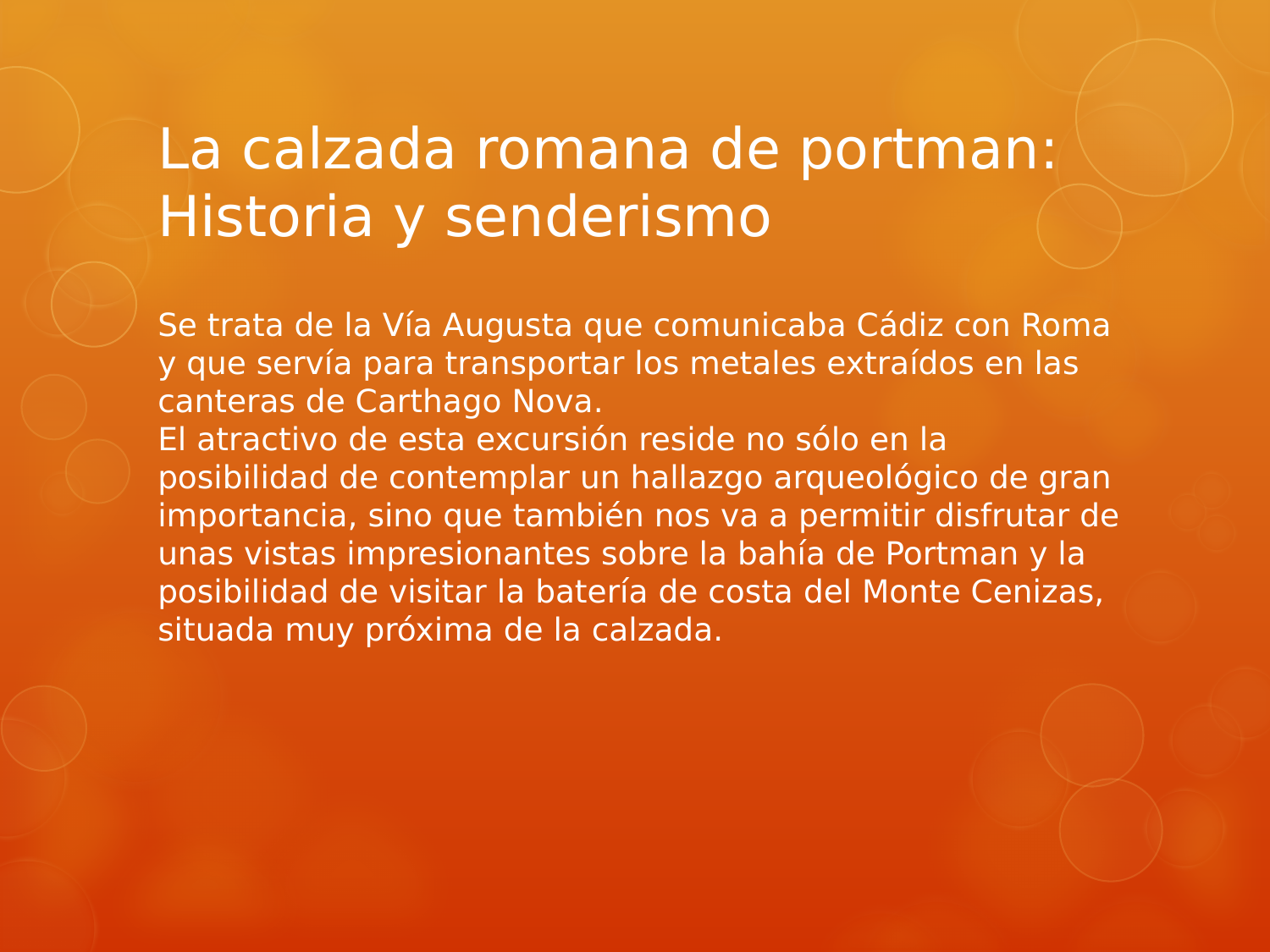

# La calzada romana de portman: Historia y senderismo
Se trata de la Vía Augusta que comunicaba Cádiz con Roma y que servía para transportar los metales extraídos en las canteras de Carthago Nova.
El atractivo de esta excursión reside no sólo en la posibilidad de contemplar un hallazgo arqueológico de gran importancia, sino que también nos va a permitir disfrutar de unas vistas impresionantes sobre la bahía de Portman y la posibilidad de visitar la batería de costa del Monte Cenizas, situada muy próxima de la calzada.